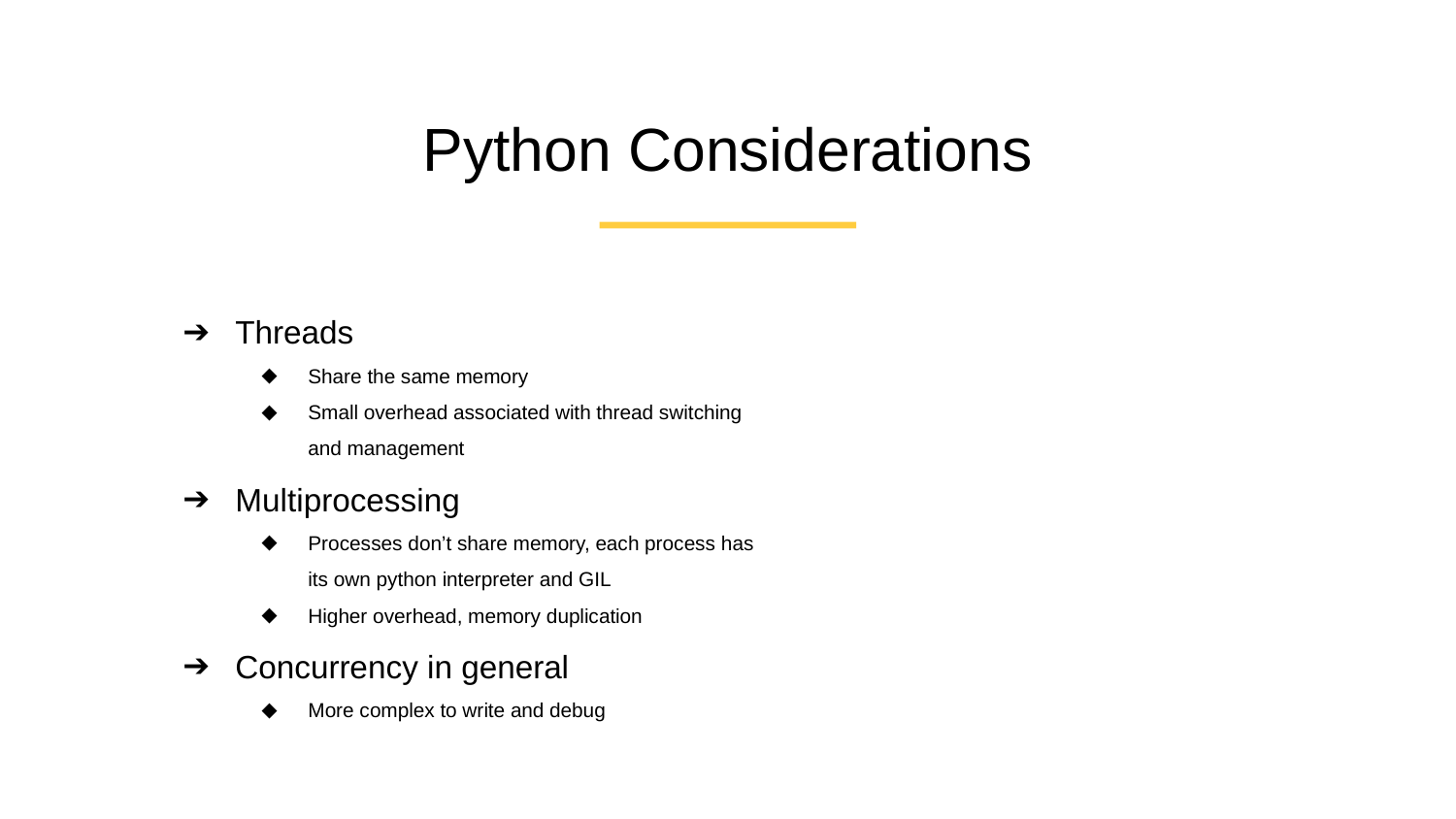

Python Considerations

Threads
Share the same memory
Small overhead associated with thread switching and management
Multiprocessing
Processes don’t share memory, each process has its own python interpreter and GIL
Higher overhead, memory duplication
Concurrency in general
More complex to write and debug